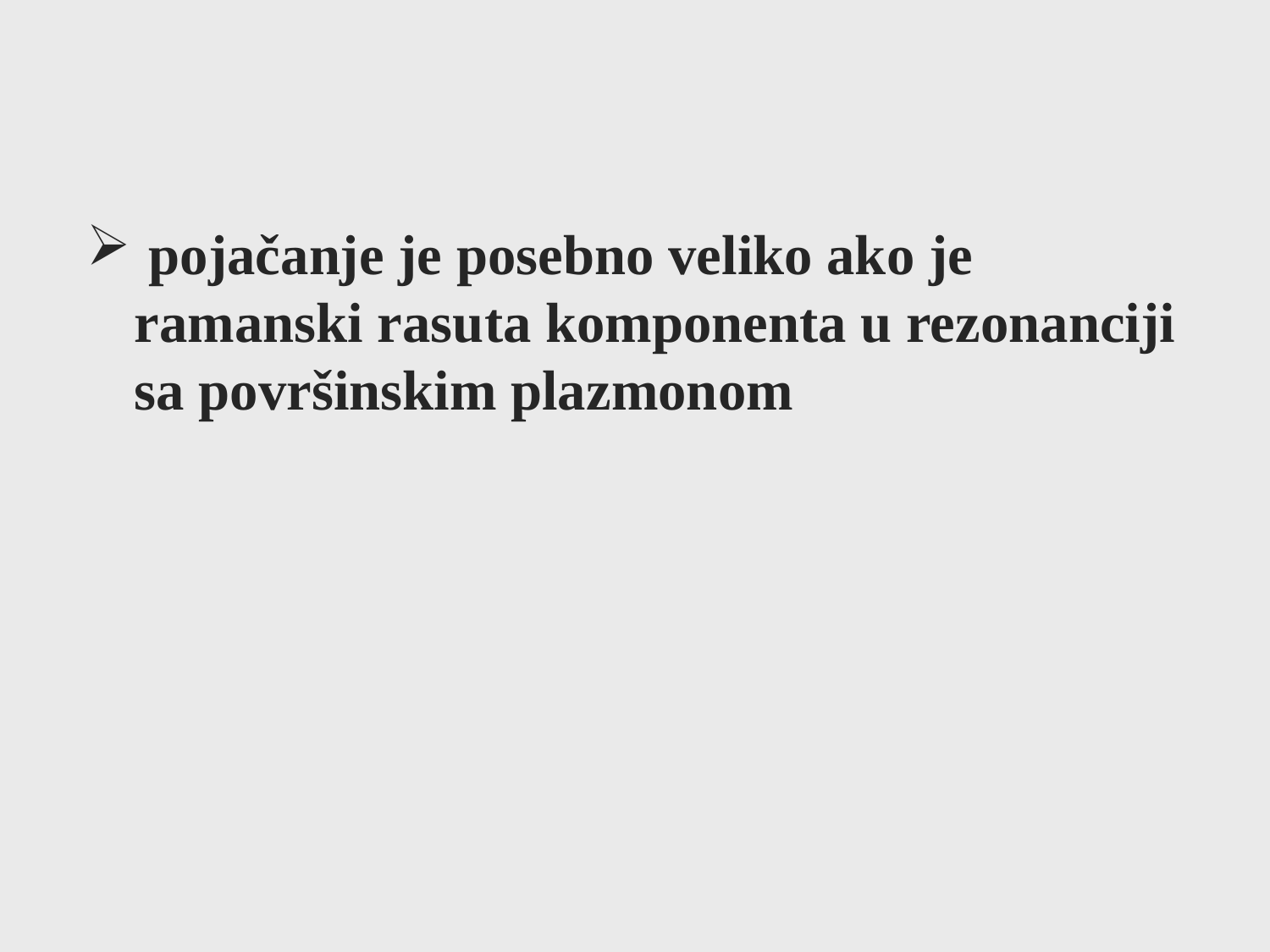

# pojačanje je posebno veliko ako je ramanski rasuta komponenta u rezonanciji sa površinskim plazmonom